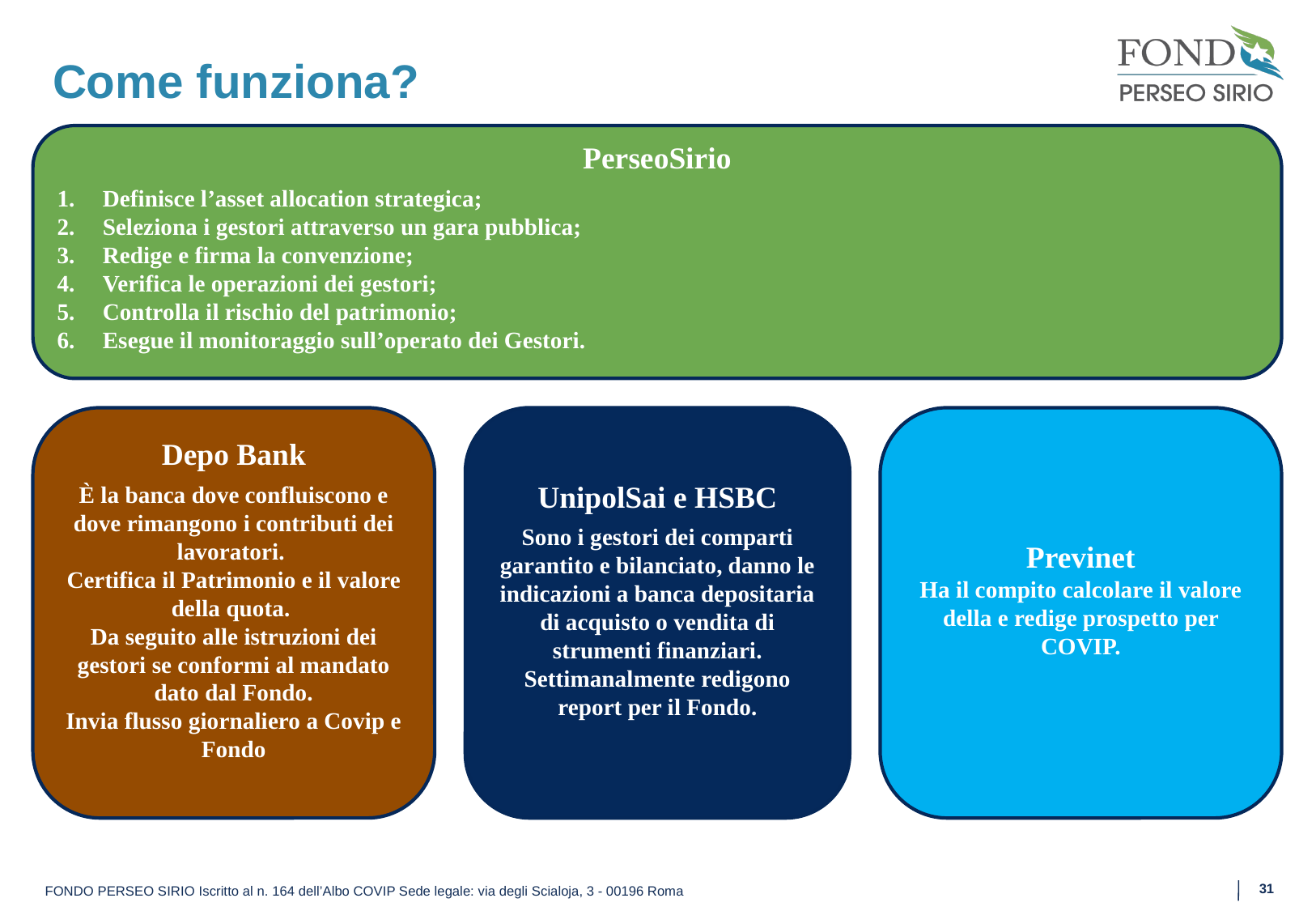

# Come funziona?

PerseoSirio

Definisce l’asset allocation strategica;
Seleziona i gestori attraverso un gara pubblica;
Redige e firma la convenzione;
Verifica le operazioni dei gestori;
Controlla il rischio del patrimonio;
Esegue il monitoraggio sull’operato dei Gestori.

UnipolSai e HSBC

Sono i gestori dei comparti garantito e bilanciato, danno le indicazioni a banca depositaria di acquisto o vendita di strumenti finanziari.
Settimanalmente redigono report per il Fondo.

Previnet
Ha il compito calcolare il valore della e redige prospetto per COVIP.

Depo Bank

È la banca dove confluiscono e dove rimangono i contributi dei lavoratori.
Certifica il Patrimonio e il valore della quota.
Da seguito alle istruzioni dei gestori se conformi al mandato dato dal Fondo.
Invia flusso giornaliero a Covip e Fondo

31
FONDO PERSEO SIRIO Iscritto al n. 164 dell’Albo COVIP Sede legale: via degli Scialoja, 3 - 00196 Roma